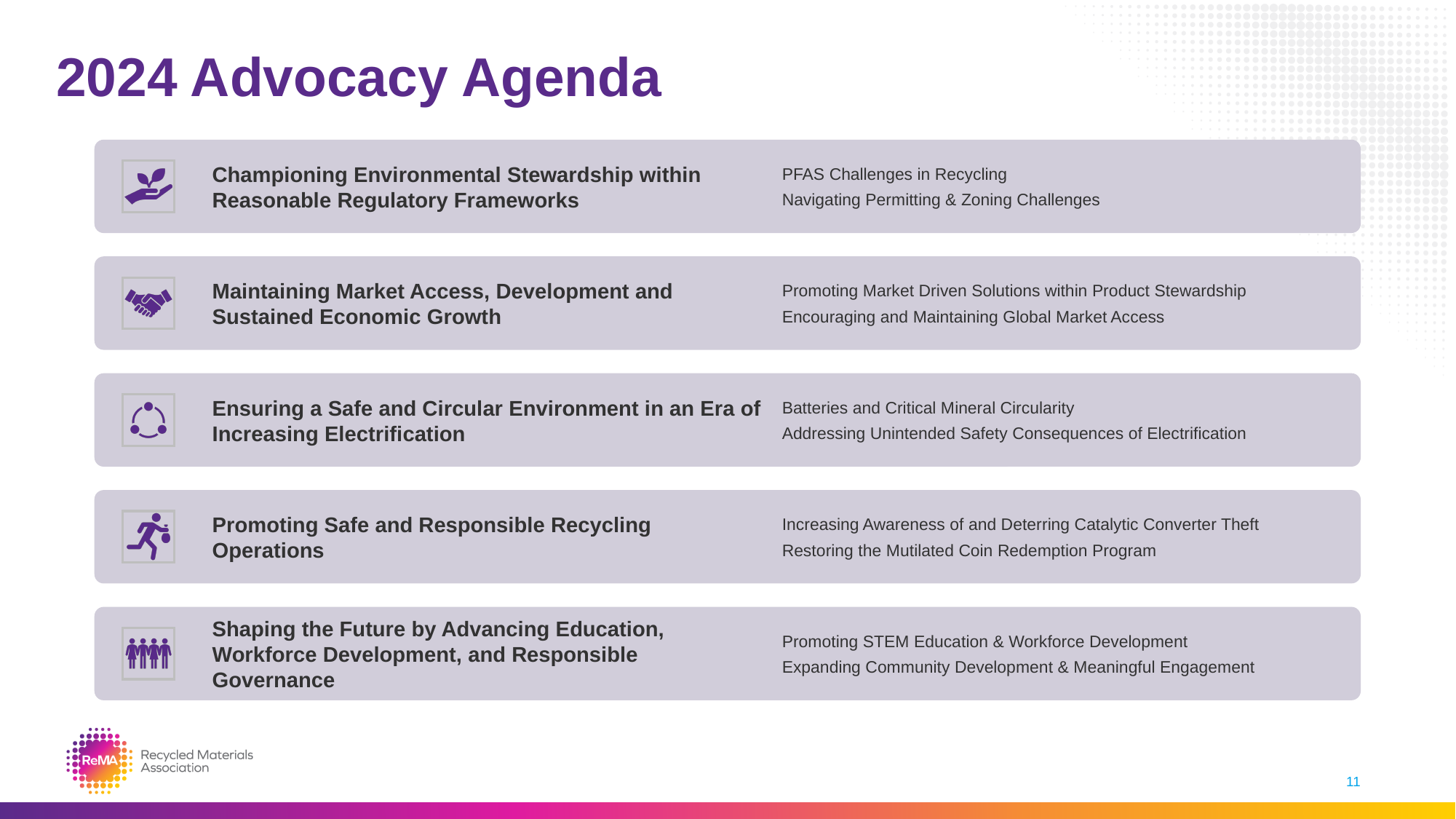

2024 Advocacy Agenda
Championing Environmental Stewardship within Reasonable Regulatory Frameworks
PFAS Challenges in Recycling
Navigating Permitting & Zoning Challenges
Maintaining Market Access, Development and Sustained Economic Growth
Promoting Market Driven Solutions within Product Stewardship
Encouraging and Maintaining Global Market Access
Ensuring a Safe and Circular Environment in an Era of Increasing Electrification
Batteries and Critical Mineral Circularity
Addressing Unintended Safety Consequences of Electrification
Promoting Safe and Responsible Recycling Operations
Increasing Awareness of and Deterring Catalytic Converter Theft
Restoring the Mutilated Coin Redemption Program
Shaping the Future by Advancing Education, Workforce Development, and Responsible Governance
Promoting STEM Education & Workforce Development
Expanding Community Development & Meaningful Engagement
11